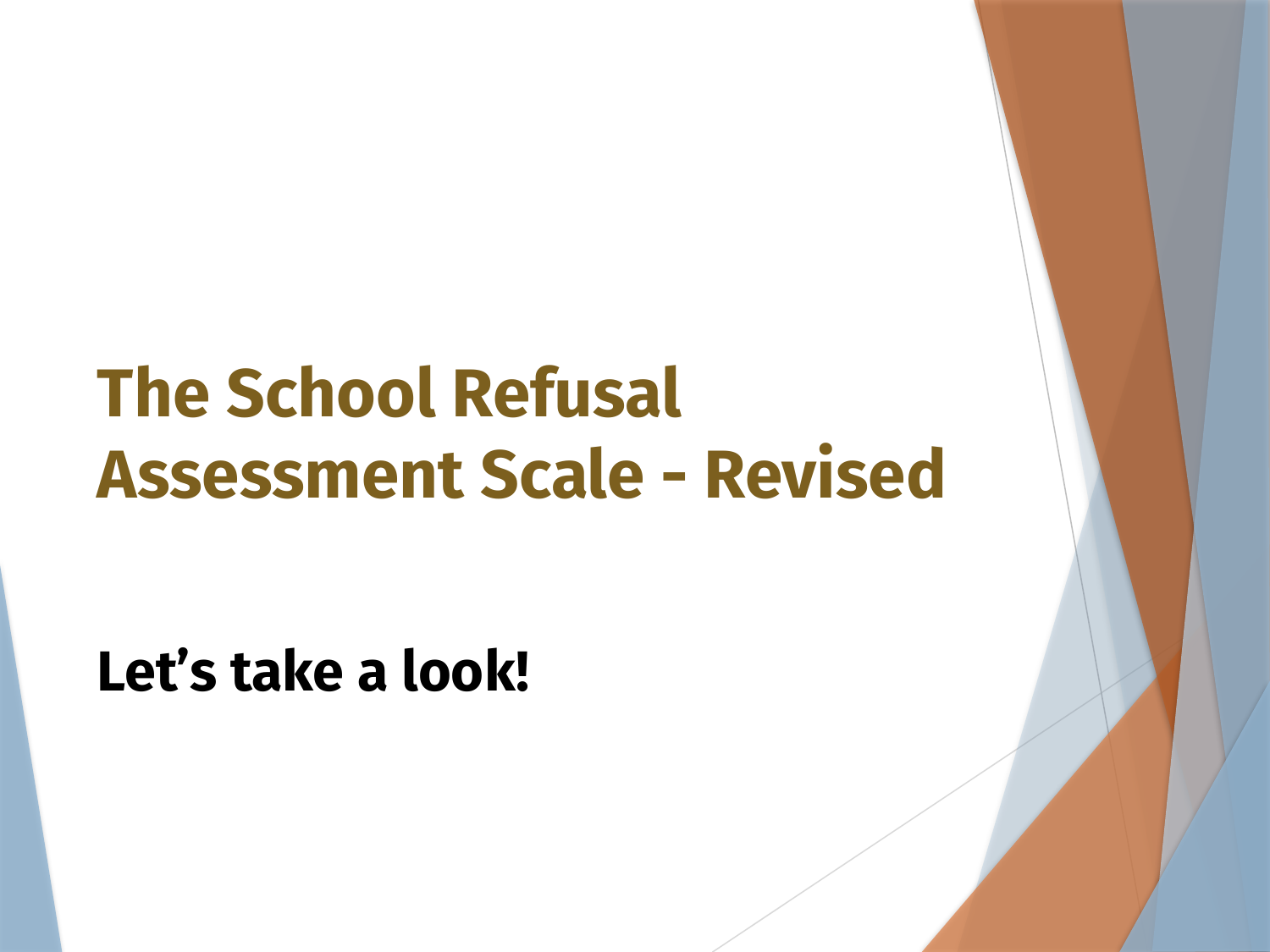

# The School Refusal Assessment Scale - Revised
Let’s take a look!